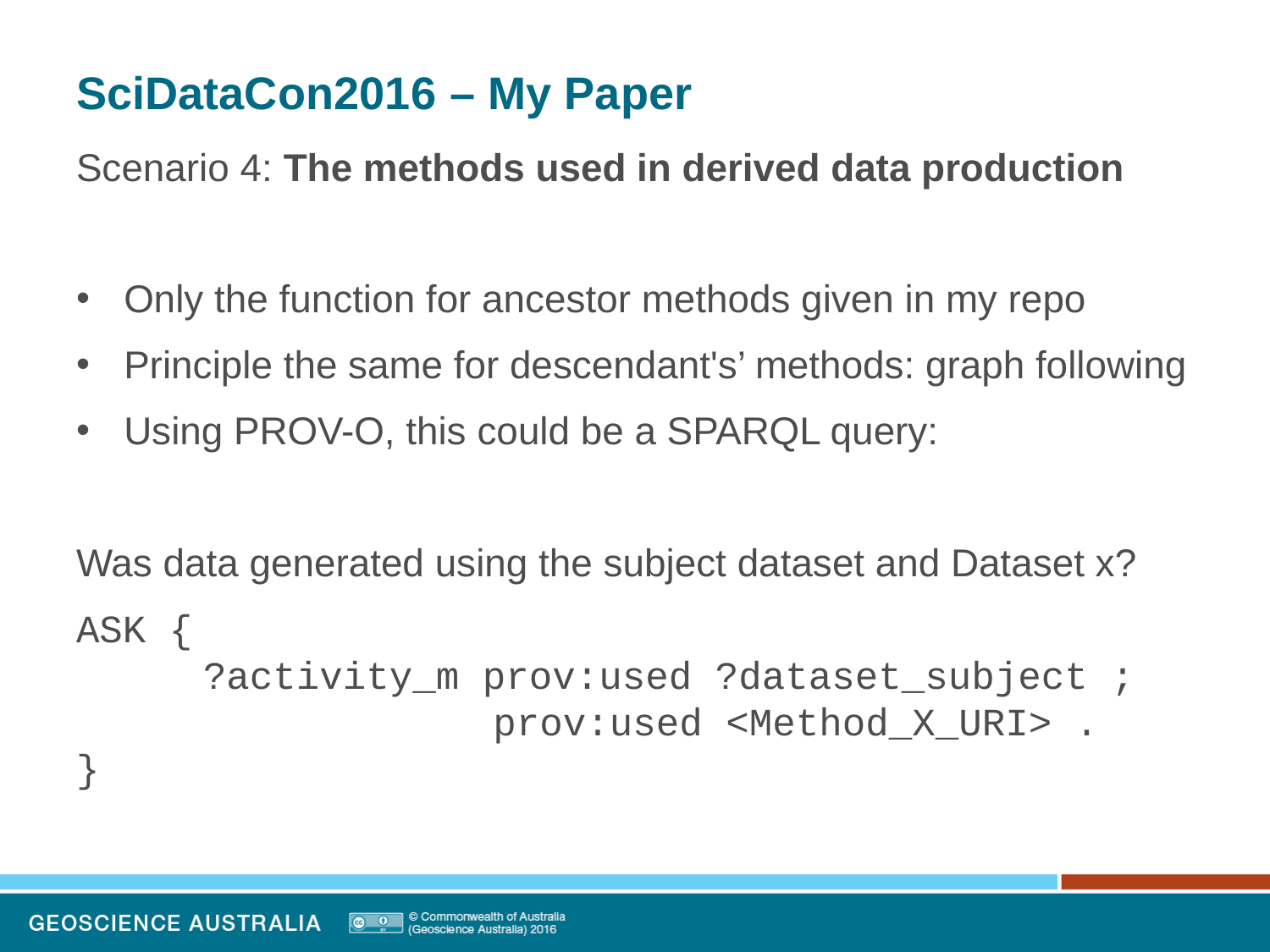

# SciDataCon2016 – My Paper
Scenario 4: The methods used in derived data production

Only the function for ancestor methods given in my repo
Principle the same for descendant's’ methods: graph following
Using PROV-O, this could be a SPARQL query:

Was data generated using the subject dataset and Dataset x?
ASK {
	?activity_m prov:used ?dataset_subject ;
		       prov:used <Method_X_URI> .
}